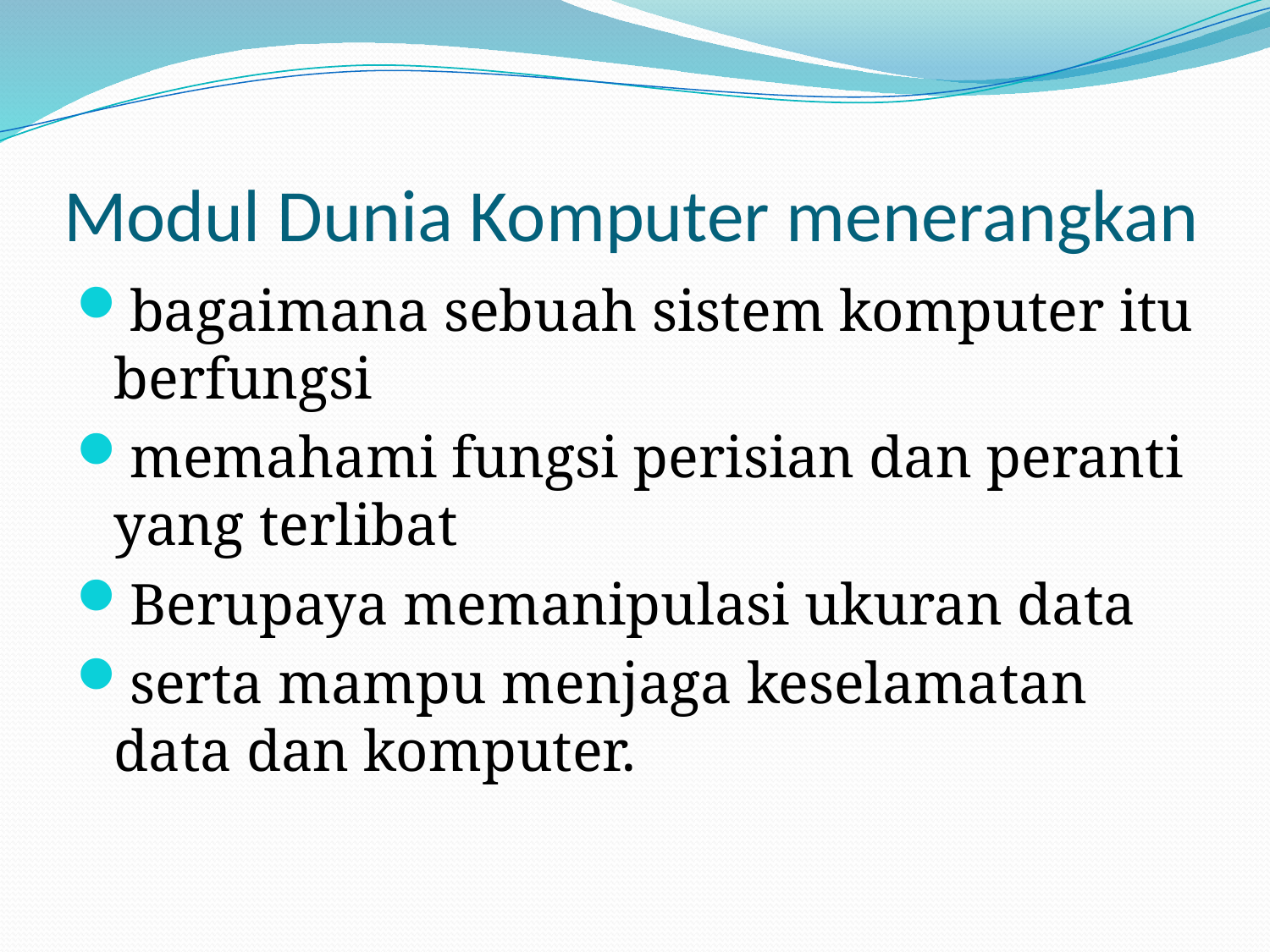

# Modul Dunia Komputer menerangkan
bagaimana sebuah sistem komputer itu berfungsi
memahami fungsi perisian dan peranti yang terlibat
Berupaya memanipulasi ukuran data
serta mampu menjaga keselamatan data dan komputer.